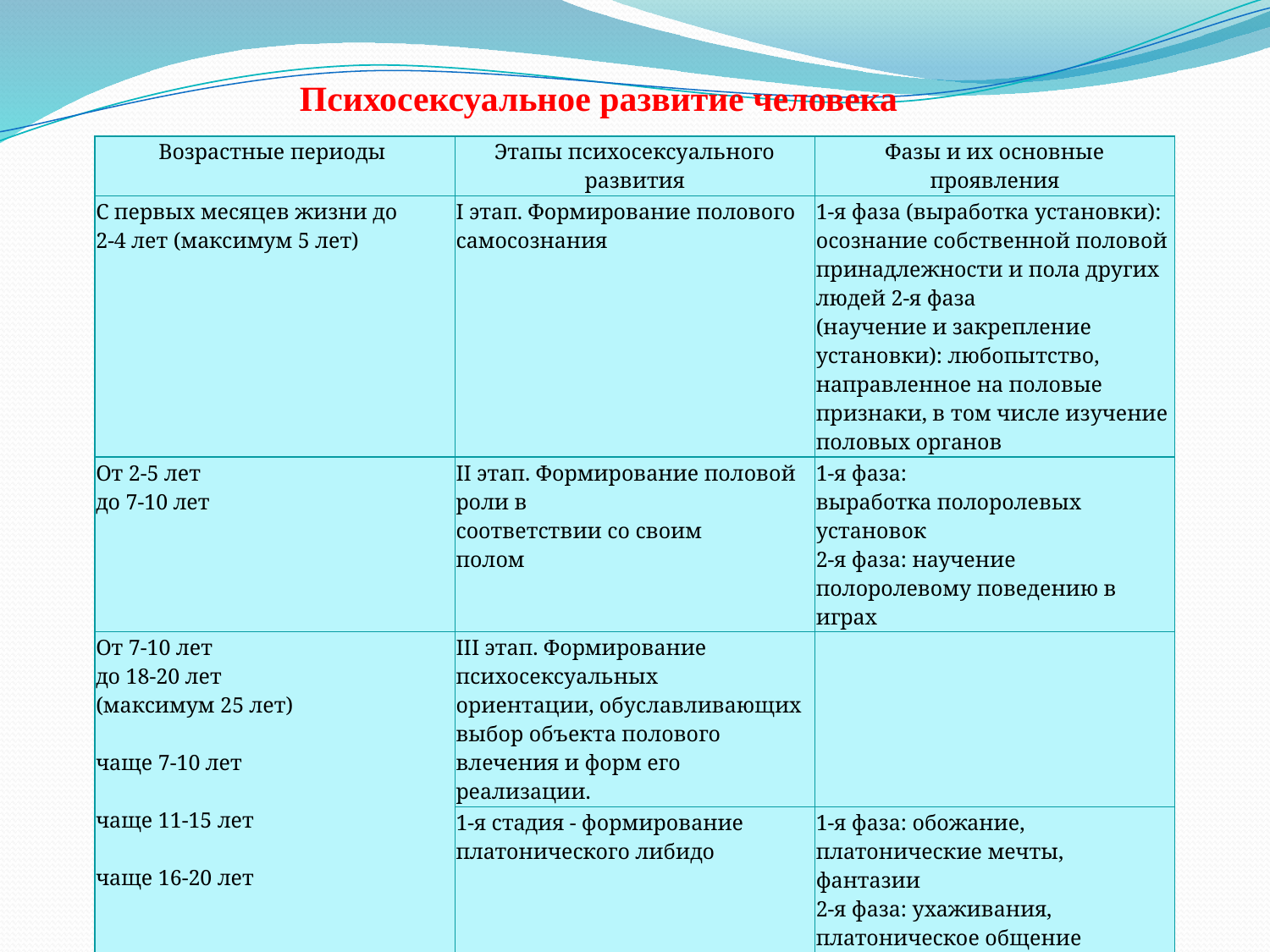

Психосексуальное развитие человека
| Возрастные периоды | Этапы психосексуального развития | Фазы и их основные проявления |
| --- | --- | --- |
| С первых месяцев жизни до 2-4 лет (максимум 5 лет) | I этап. Формирование полового самосознания | 1-я фаза (выработка установки): осознание собственной половой принадлежности и пола других людей 2-я фаза (научение и закрепление установки): любопытство, направленное на половые признаки, в том числе изучение половых органов |
| От 2-5 лет до 7-10 лет | II этап. Формирование половой роли в соответствии со своим полом | 1-я фаза: выработка полоролевых установок 2-я фаза: научение полоролевому поведению в играх |
| От 7-10 лет до 18-20 лет (максимум 25 лет) чаще 7-10 лет чаще 11-15 лет чаще 16-20 лет | III этап. Формирование психосексуальных ориентации, обуславливающих выбор объекта полового влечения и форм его реализации. |  |
|  | 1-я стадия - формирование платонического либидо | 1-я фаза: обожание, платонические мечты, фантазии 2-я фаза: ухаживания, платоническое общение |
|  | 2-я стадия - формирование эротического либидо | 1-я фаза: эротические фантазии 2-я фаза: эротические ласки и игры |
|  | 3-я стадия - формирование сексуального либидо | 1-я фаза: сексуальные фантазии 2-я фаза: начало половой жизни, сочетание сексуальных эксцессов с периодами воздержания и мастурбации |